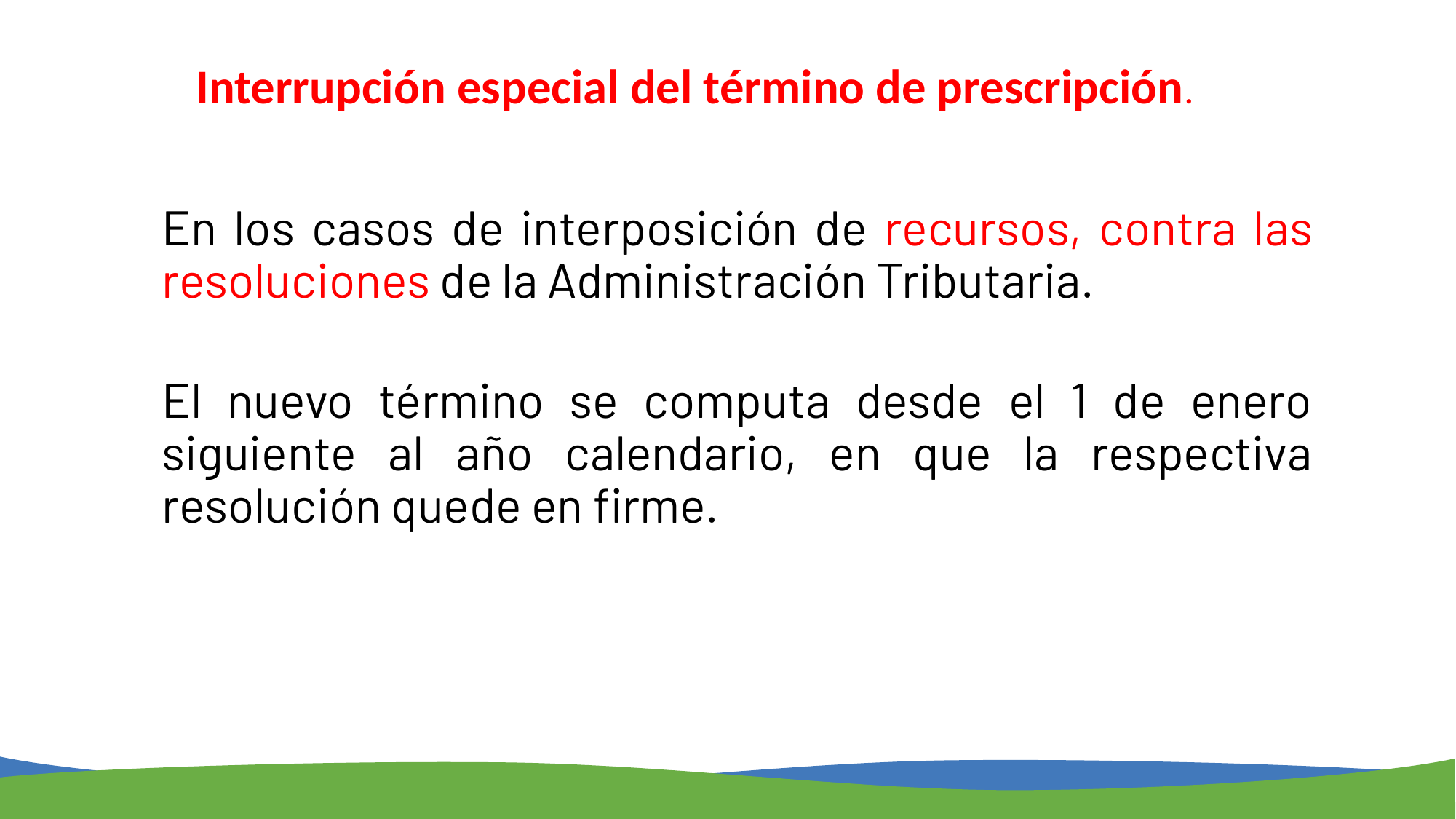

# Interrupción especial del término de prescripción.

En los casos de interposición de recursos, contra las resoluciones de la Administración Tributaria.

El nuevo término se computa desde el 1 de enero siguiente al año calendario, en que la respectiva resolución quede en firme.